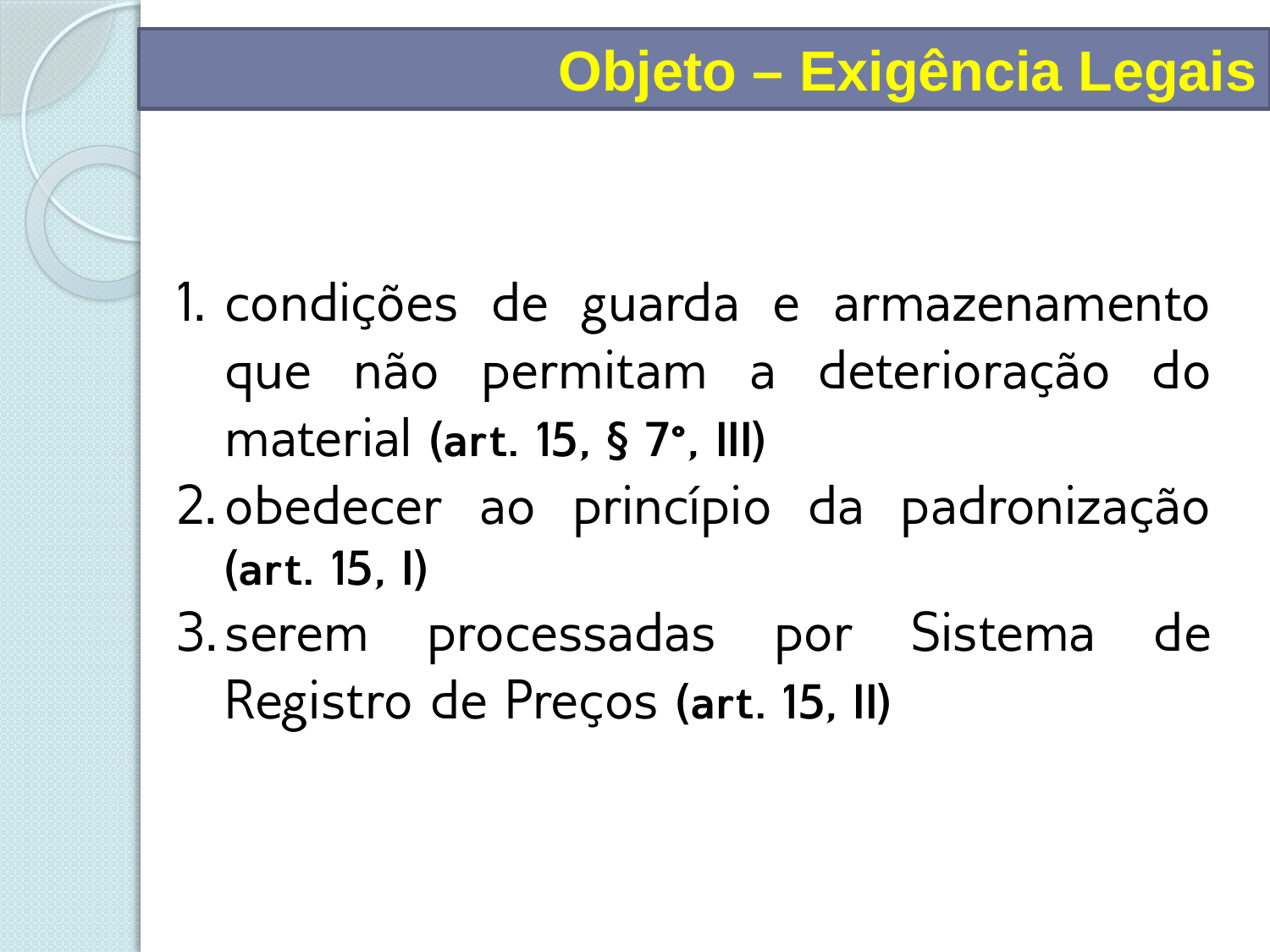

Objeto – Exigência Legais
condições de guarda e armazenamento que não permitam a deterioração do material (art. 15, § 7°, III)
obedecer ao princípio da padronização (art. 15, I)
serem processadas por Sistema de Registro de Preços (art. 15, II)